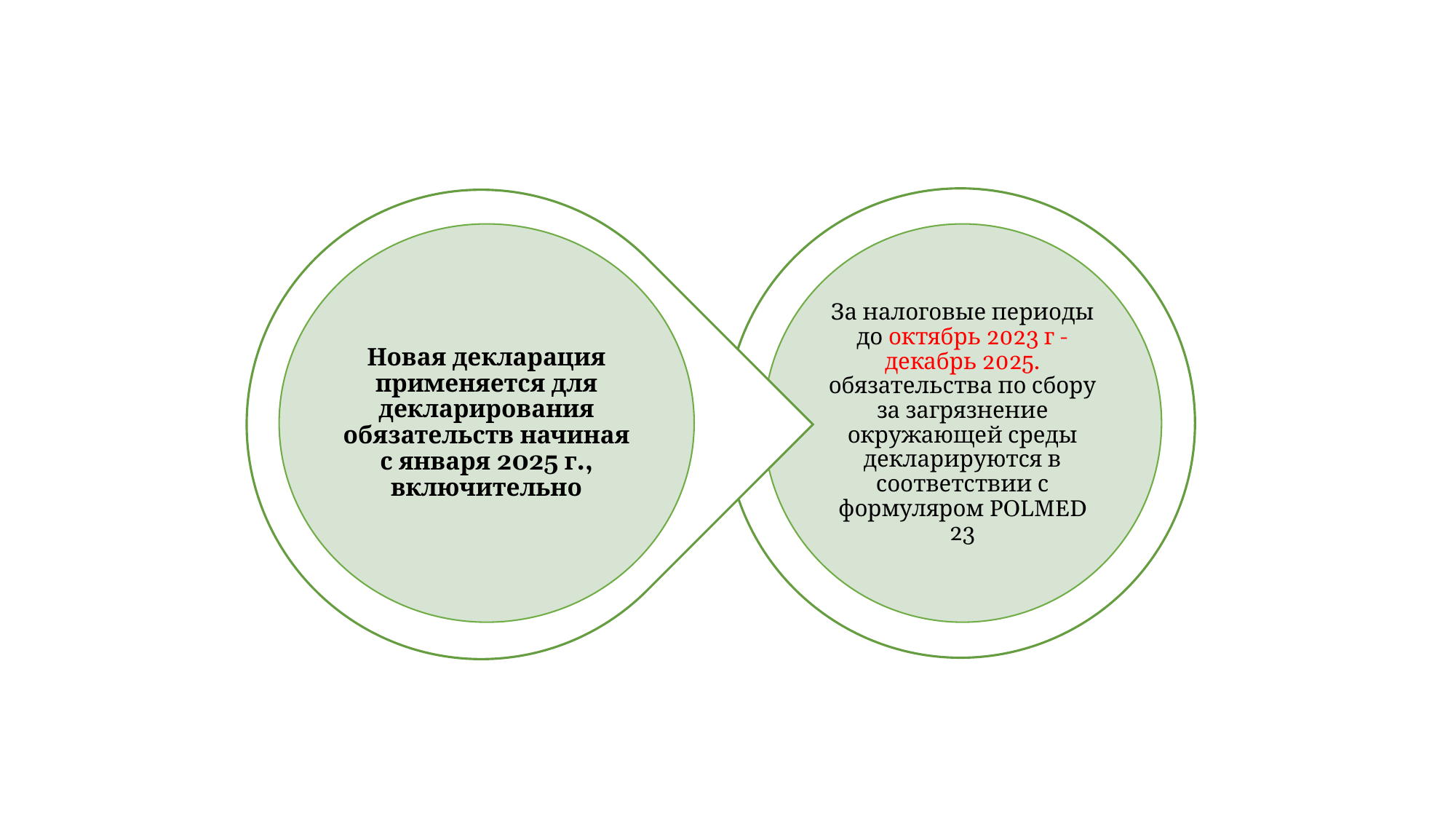

За налоговые периоды до октябрь 2023 г - декабрь 2025. обязательства по сбору за загрязнение окружающей среды декларируются в соответствии с формуляром POLMED 23
Новая декларация применяется для декларирования обязательств начиная с января 2025 г., включительно